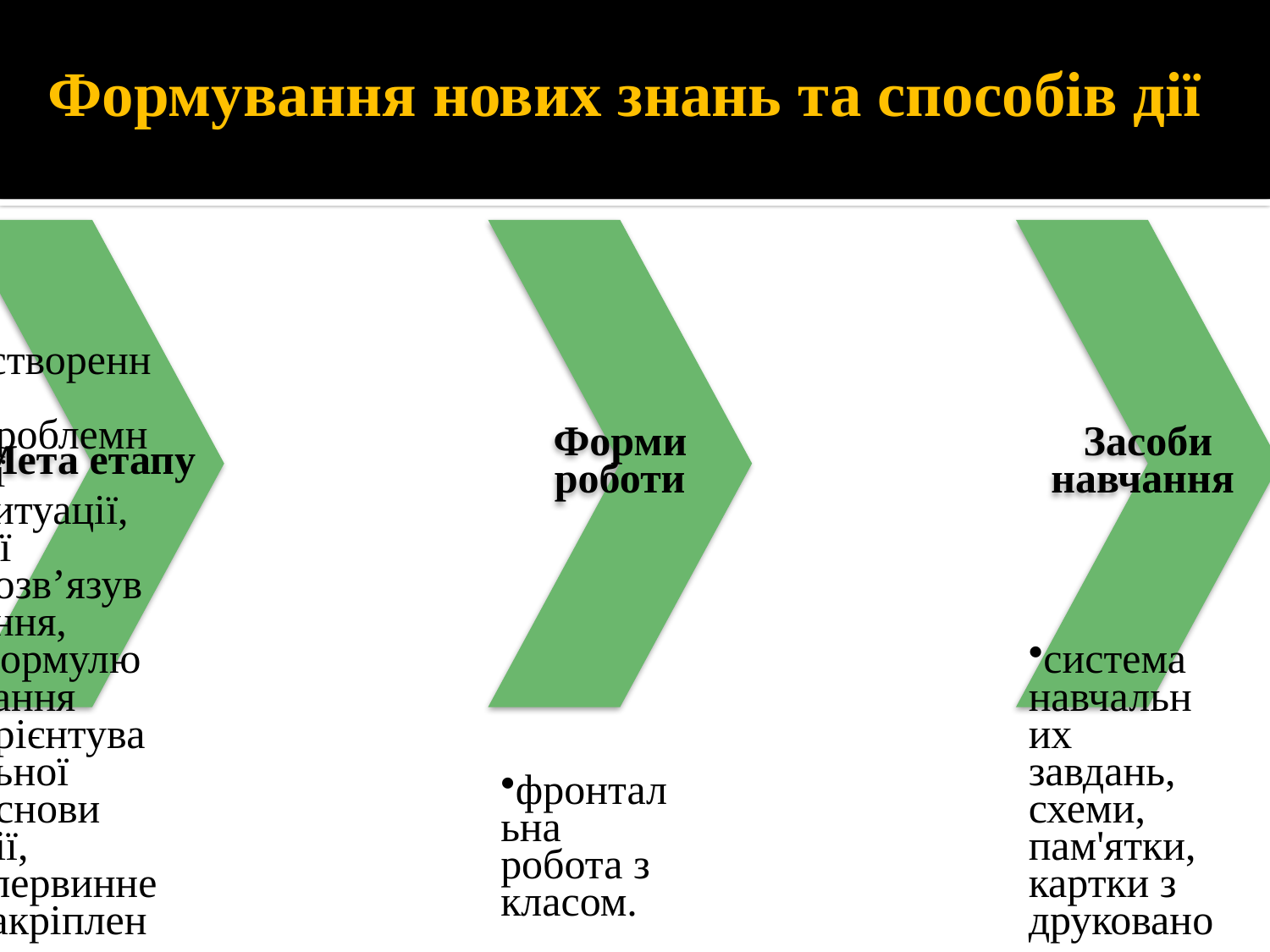

# Формування нових знань та способів дії
Мета етапу
Форми роботи
Засоби навчання
фронтальна робота з класом.